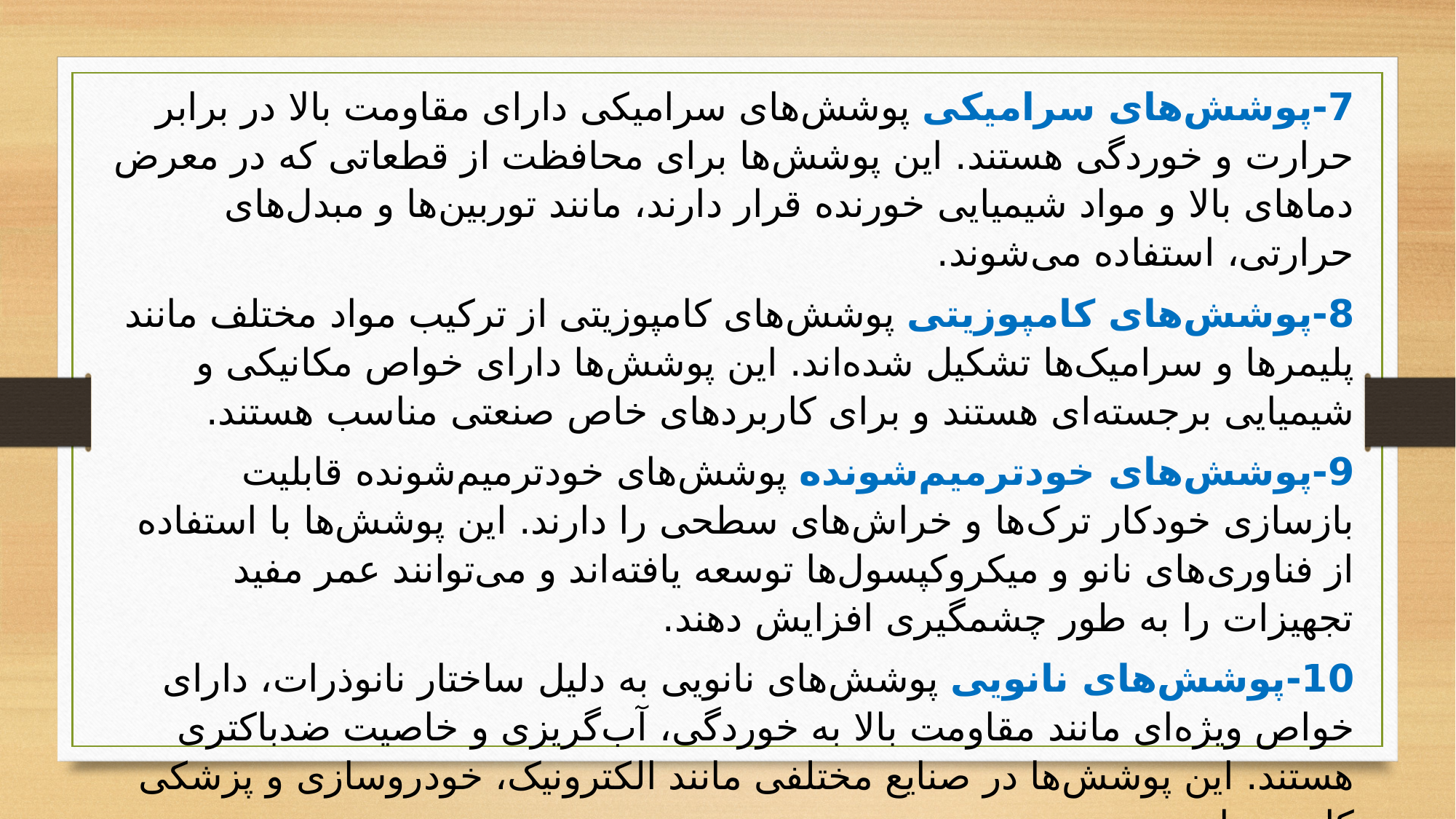

7-پوشش‌های سرامیکی پوشش‌های سرامیکی دارای مقاومت بالا در برابر حرارت و خوردگی هستند. این پوشش‌ها برای محافظت از قطعاتی که در معرض دماهای بالا و مواد شیمیایی خورنده قرار دارند، مانند توربین‌ها و مبدل‌های حرارتی، استفاده می‌شوند.
8-پوشش‌های کامپوزیتی پوشش‌های کامپوزیتی از ترکیب مواد مختلف مانند پلیمرها و سرامیک‌ها تشکیل شده‌اند. این پوشش‌ها دارای خواص مکانیکی و شیمیایی برجسته‌ای هستند و برای کاربردهای خاص صنعتی مناسب هستند.
9-پوشش‌های خودترمیم‌شونده پوشش‌های خودترمیم‌شونده قابلیت بازسازی خودکار ترک‌ها و خراش‌های سطحی را دارند. این پوشش‌ها با استفاده از فناوری‌های نانو و میکروکپسول‌ها توسعه یافته‌اند و می‌توانند عمر مفید تجهیزات را به طور چشمگیری افزایش دهند.
10-پوشش‌های نانویی پوشش‌های نانویی به دلیل ساختار نانوذرات، دارای خواص ویژه‌ای مانند مقاومت بالا به خوردگی، آب‌گریزی و خاصیت ضدباکتری هستند. این پوشش‌ها در صنایع مختلفی مانند الکترونیک، خودروسازی و پزشکی کاربرد دارند.